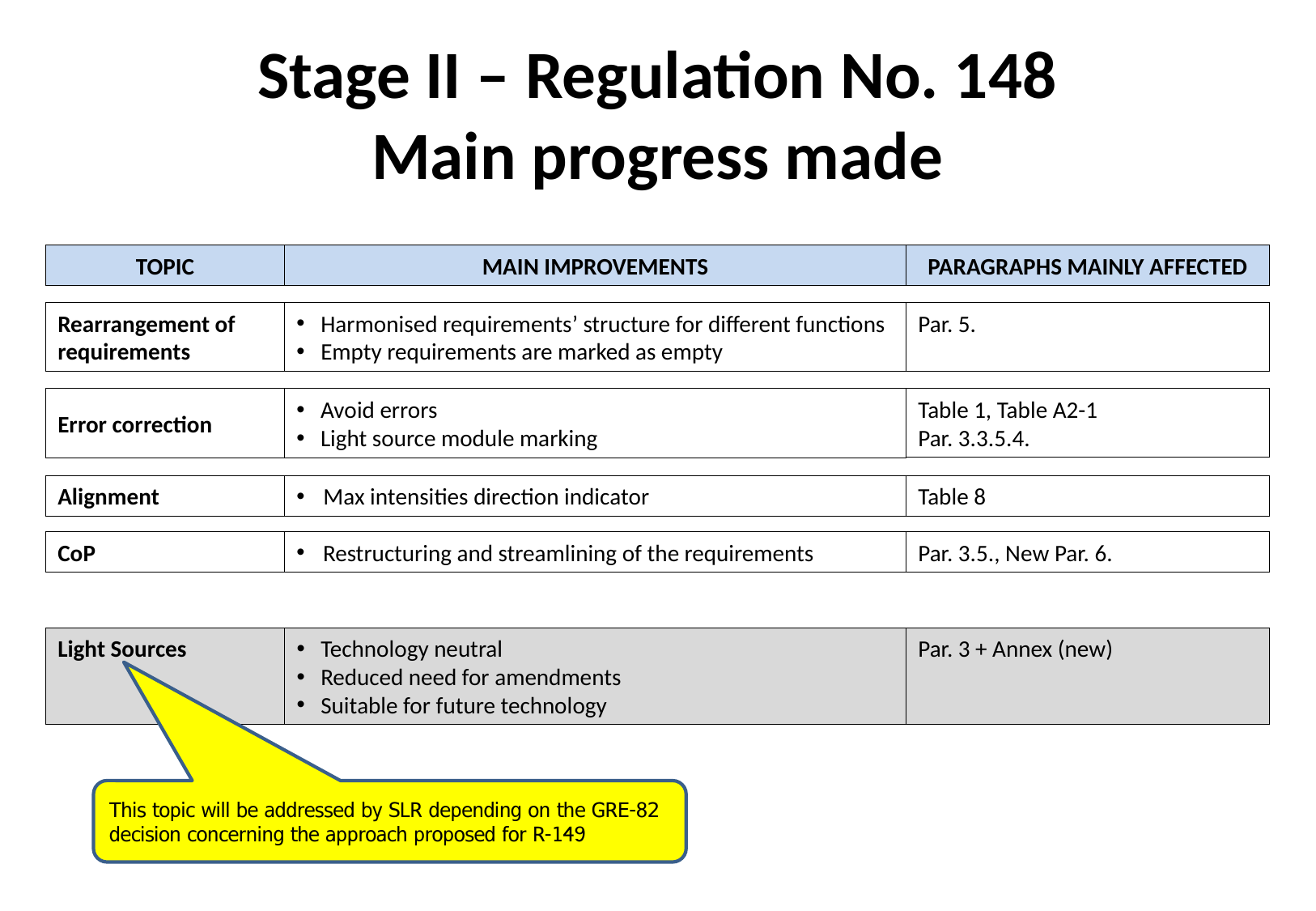

Stage II – Regulation No. 148
Main progress made
TOPIC
MAIN IMPROVEMENTS
PARAGRAPHS MAINLY AFFECTED
Rearrangement of requirements
Harmonised requirements’ structure for different functions
Empty requirements are marked as empty
Par. 5.

Error correction
Avoid errors
Light source module marking
Table 1, Table A2-1
Par. 3.3.5.4.
Alignment
Max intensities direction indicator
Table 8
CoP
Restructuring and streamlining of the requirements
Par. 3.5., New Par. 6.
Light Sources

Technology neutral
Reduced need for amendments
Suitable for future technology
Par. 3 + Annex (new)

This topic will be addressed by SLR depending on the GRE-82 decision concerning the approach proposed for R-149